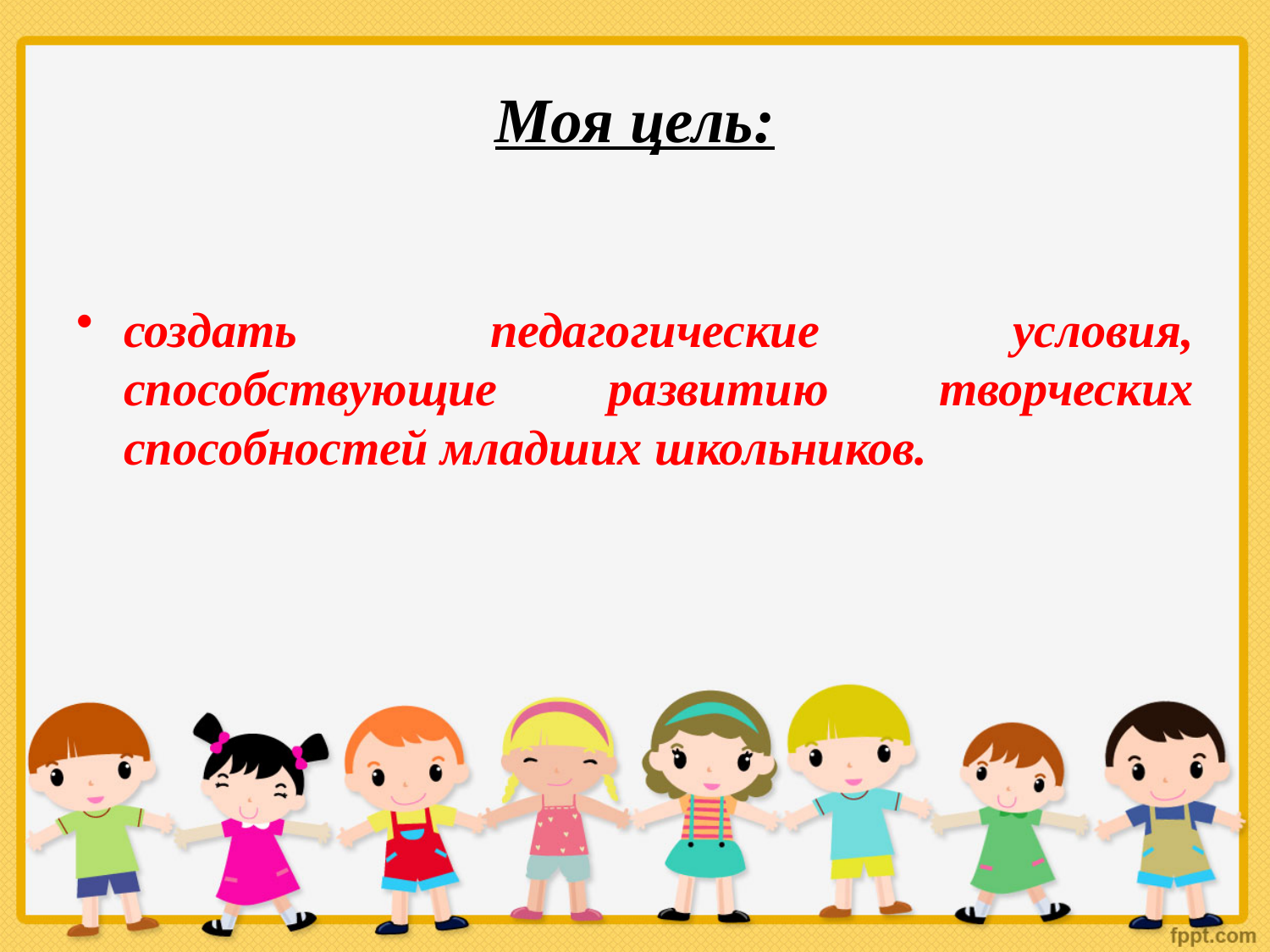

# Моя цель:

создать педагогические условия, способствующие развитию творческих способностей младших школьников.